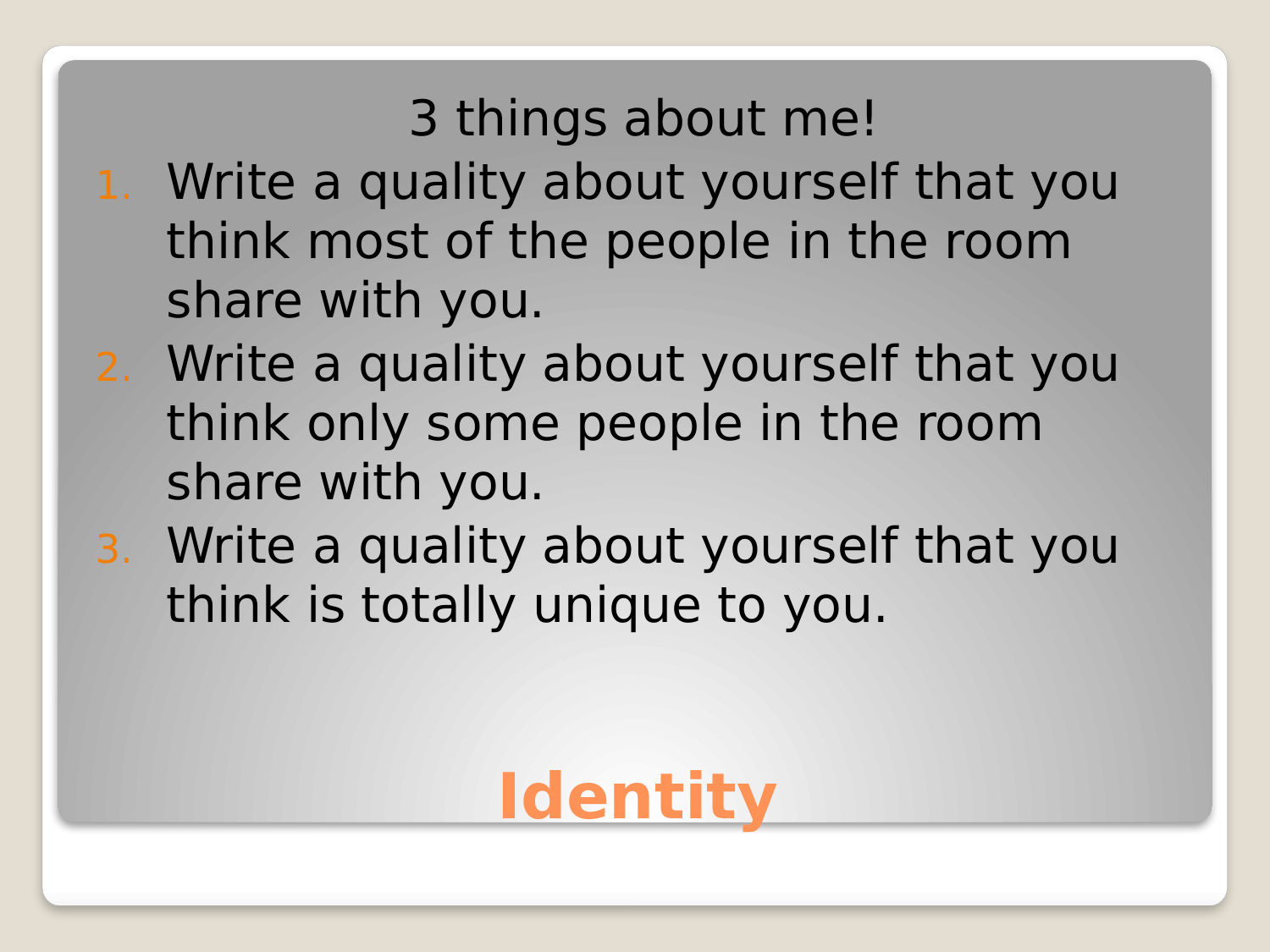

3 things about me!
Write a quality about yourself that you think most of the people in the room share with you.
Write a quality about yourself that you think only some people in the room share with you.
Write a quality about yourself that you think is totally unique to you.
# Identity